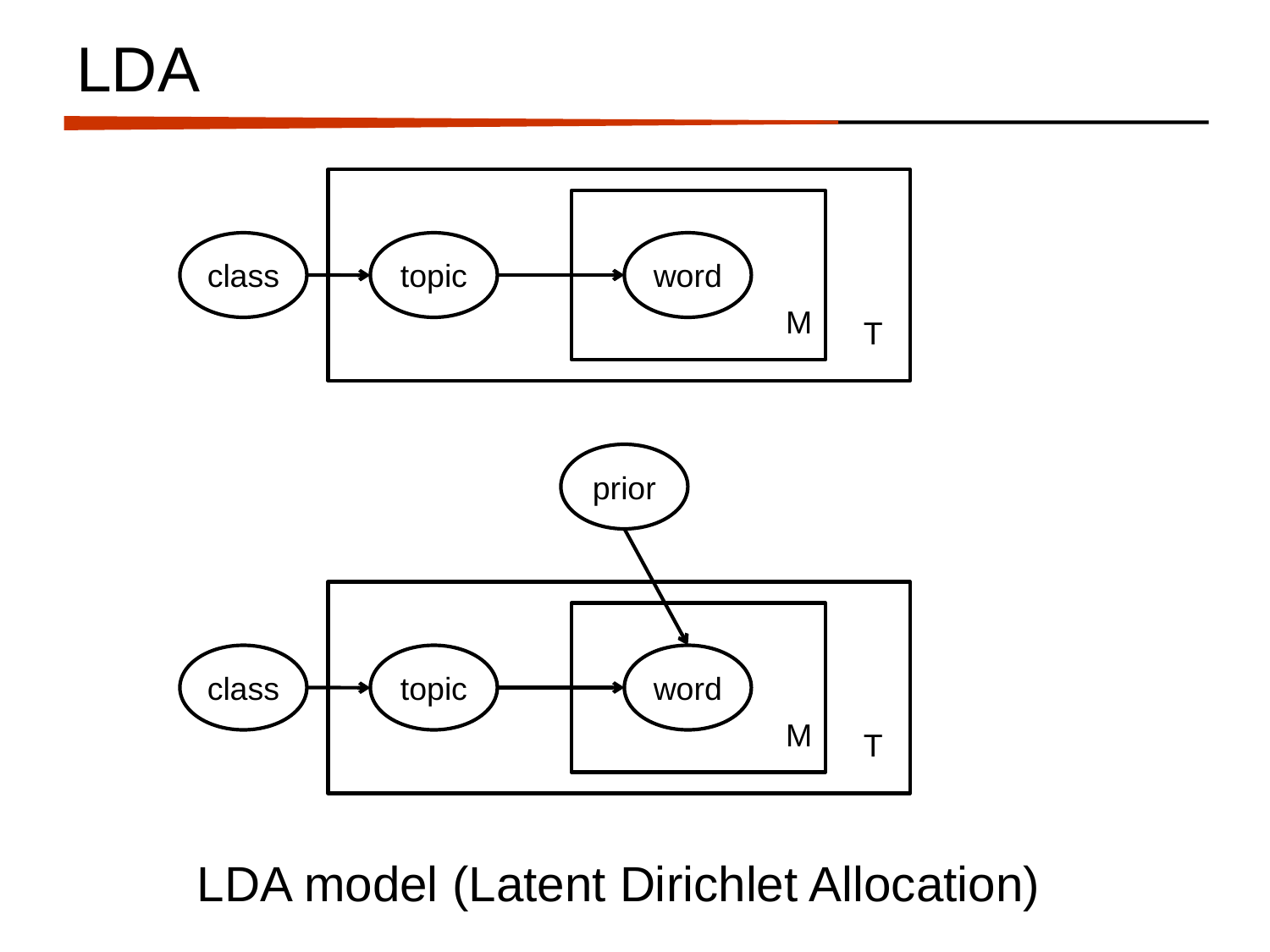

# LDA

class
topic
word
M
T
prior

class
topic
word
M
T
LDA model (Latent Dirichlet Allocation)